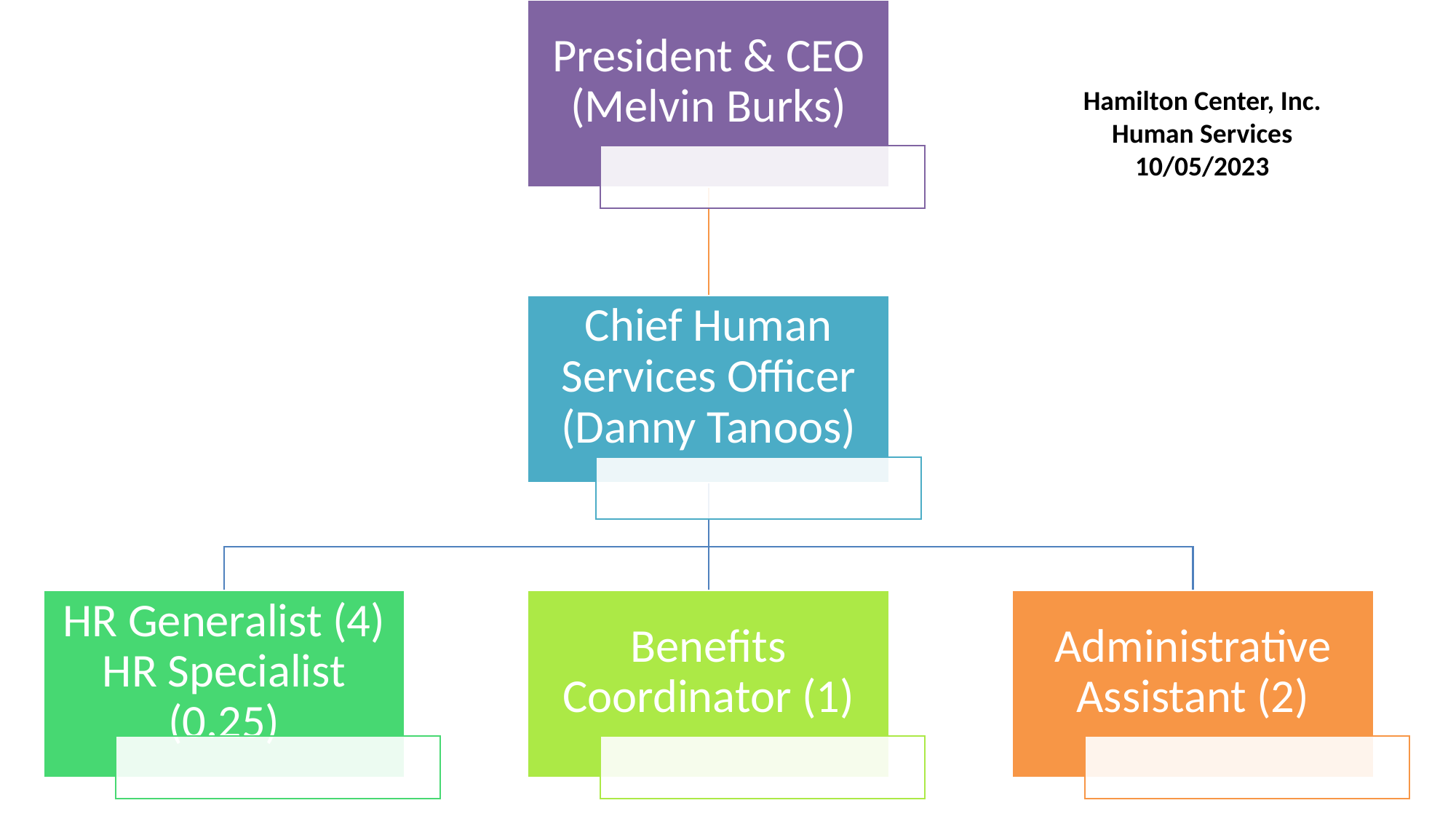

President & CEO
(Melvin Burks)

Chief Human Services Officer (Danny Tanoos)

HR Generalist (4)
HR Specialist (0.25)

Benefits Coordinator (1)

Administrative Assistant (2)

Hamilton Center, Inc.
Human Services
10/05/2023